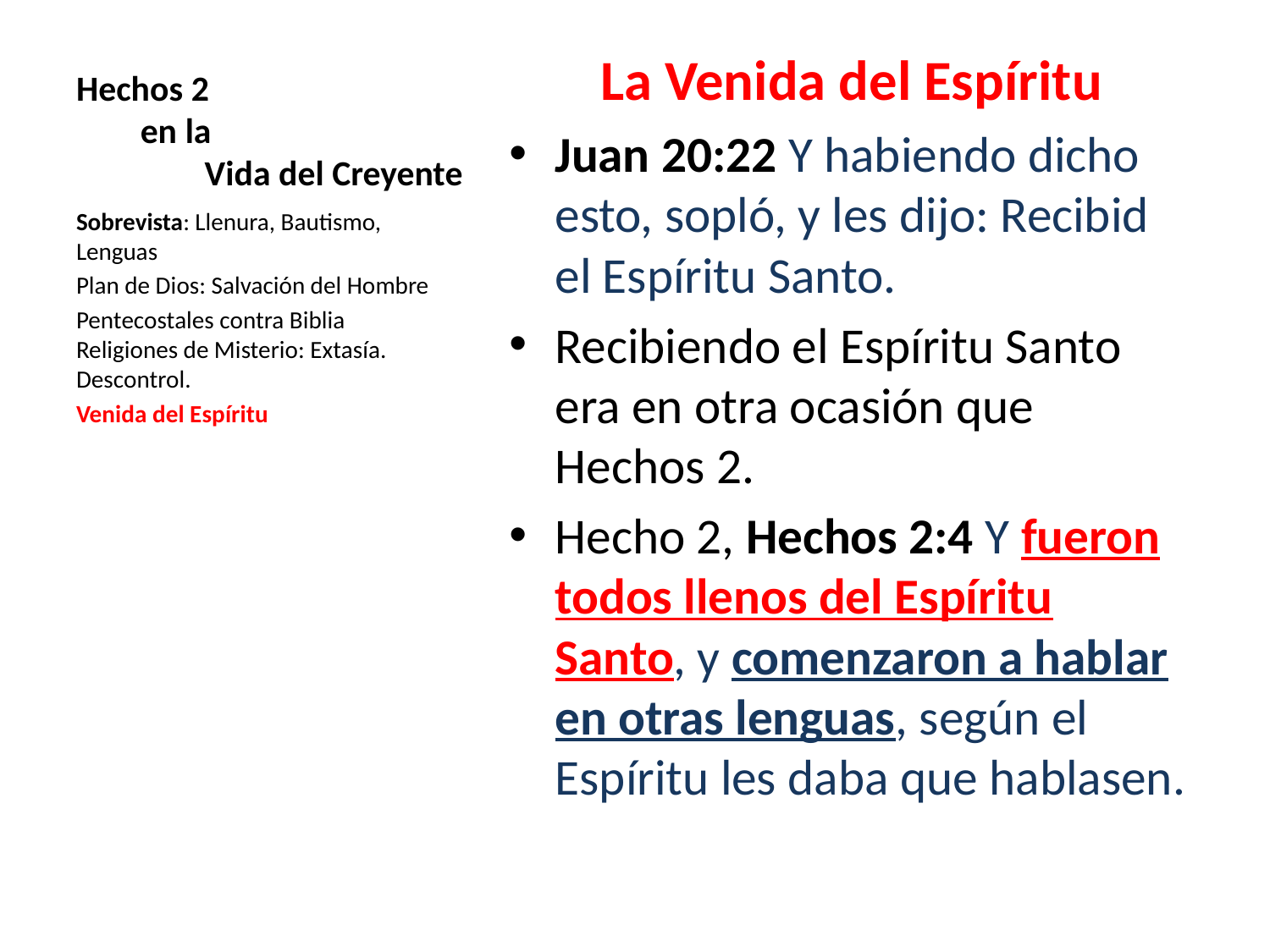

# Hechos 2 en la Vida del Creyente
La Venida del Espíritu
Juan 20:22 Y habiendo dicho esto, sopló, y les dijo: Recibid el Espíritu Santo.
Recibiendo el Espíritu Santo era en otra ocasión que Hechos 2.
Hecho 2, Hechos 2:4 Y fueron todos llenos del Espíritu Santo, y comenzaron a hablar en otras lenguas, según el Espíritu les daba que hablasen.

Sobrevista: Llenura, Bautismo,  Lenguas
Plan de Dios: Salvación del Hombre
Pentecostales contra Biblia
Religiones de Misterio: Extasía. Descontrol.
Venida del Espíritu